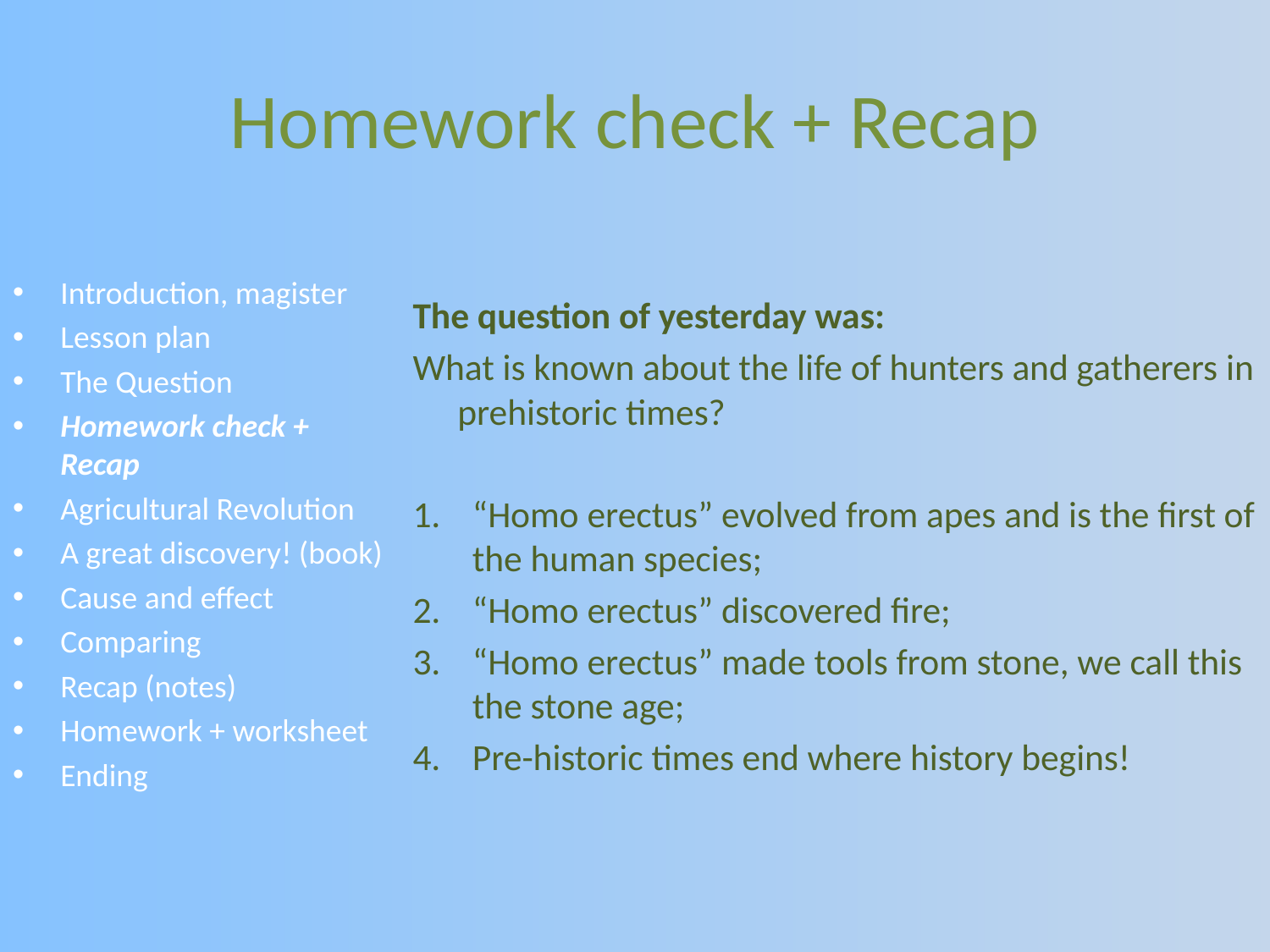

# Homework check + Recap
Introduction, magister
Lesson plan
The Question
Homework check + Recap
Agricultural Revolution
A great discovery! (book)
Cause and effect
Comparing
Recap (notes)
Homework + worksheet
Ending
The question of yesterday was:
What is known about the life of hunters and gatherers in prehistoric times?

“Homo erectus” evolved from apes and is the first of the human species;
“Homo erectus” discovered fire;
“Homo erectus” made tools from stone, we call this the stone age;
Pre-historic times end where history begins!